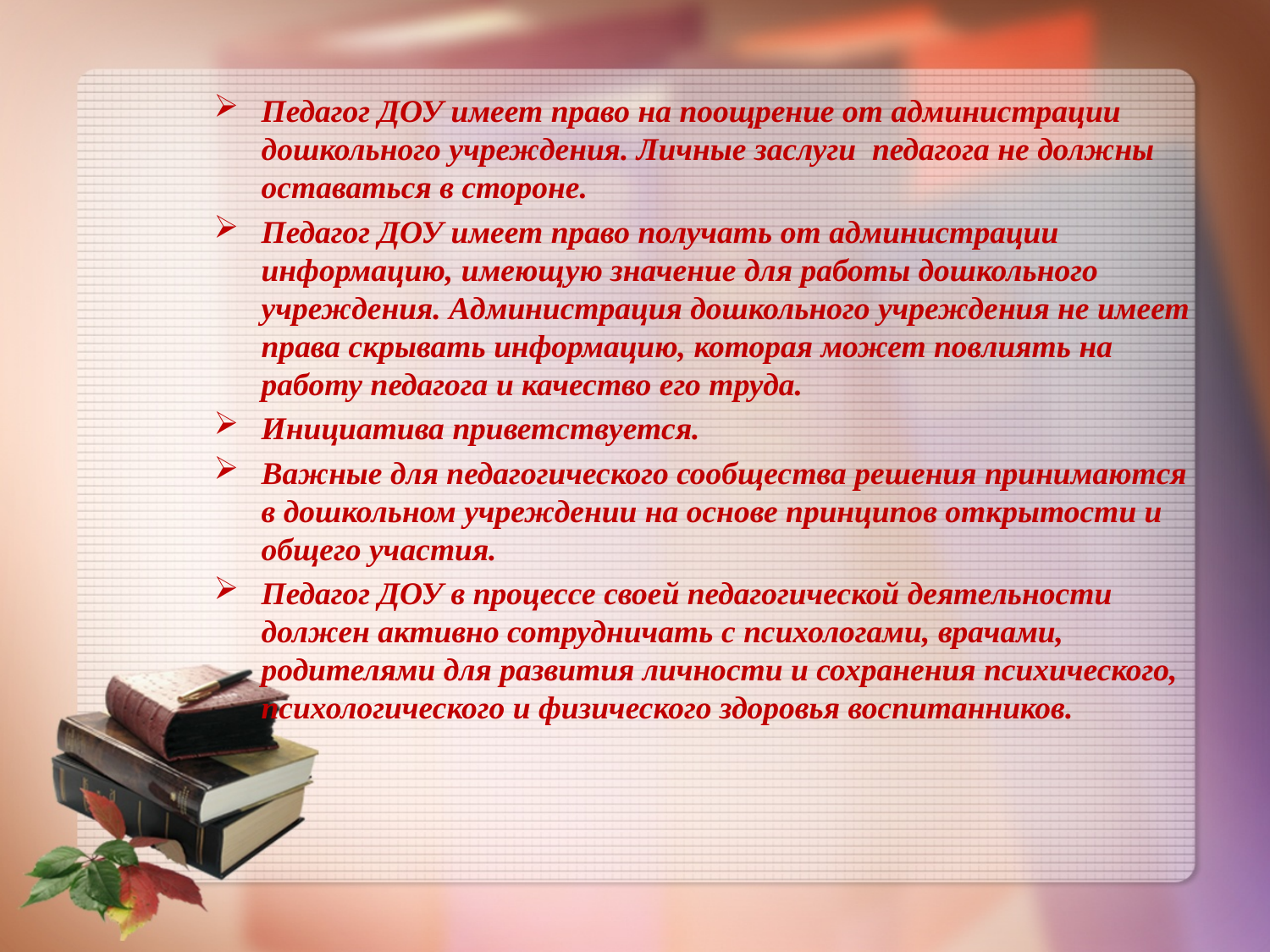

Педагог ДОУ имеет право на поощрение от администрации дошкольного учреждения. Личные заслуги  педагога не должны оставаться в стороне.
Педагог ДОУ имеет право получать от администрации информацию, имеющую значение для работы дошкольного учреждения. Администрация дошкольного учреждения не имеет права скрывать информацию, которая может повлиять на работу педагога и качество его труда.
Инициатива приветствуется.
Важные для педагогического сообщества решения принимаются в дошкольном учреждении на основе принципов открытости и общего участия.
Педагог ДОУ в процессе своей педагогической деятельности должен активно сотрудничать с психологами, врачами, родителями для развития личности и сохранения психического, психологического и физического здоровья воспитанников.